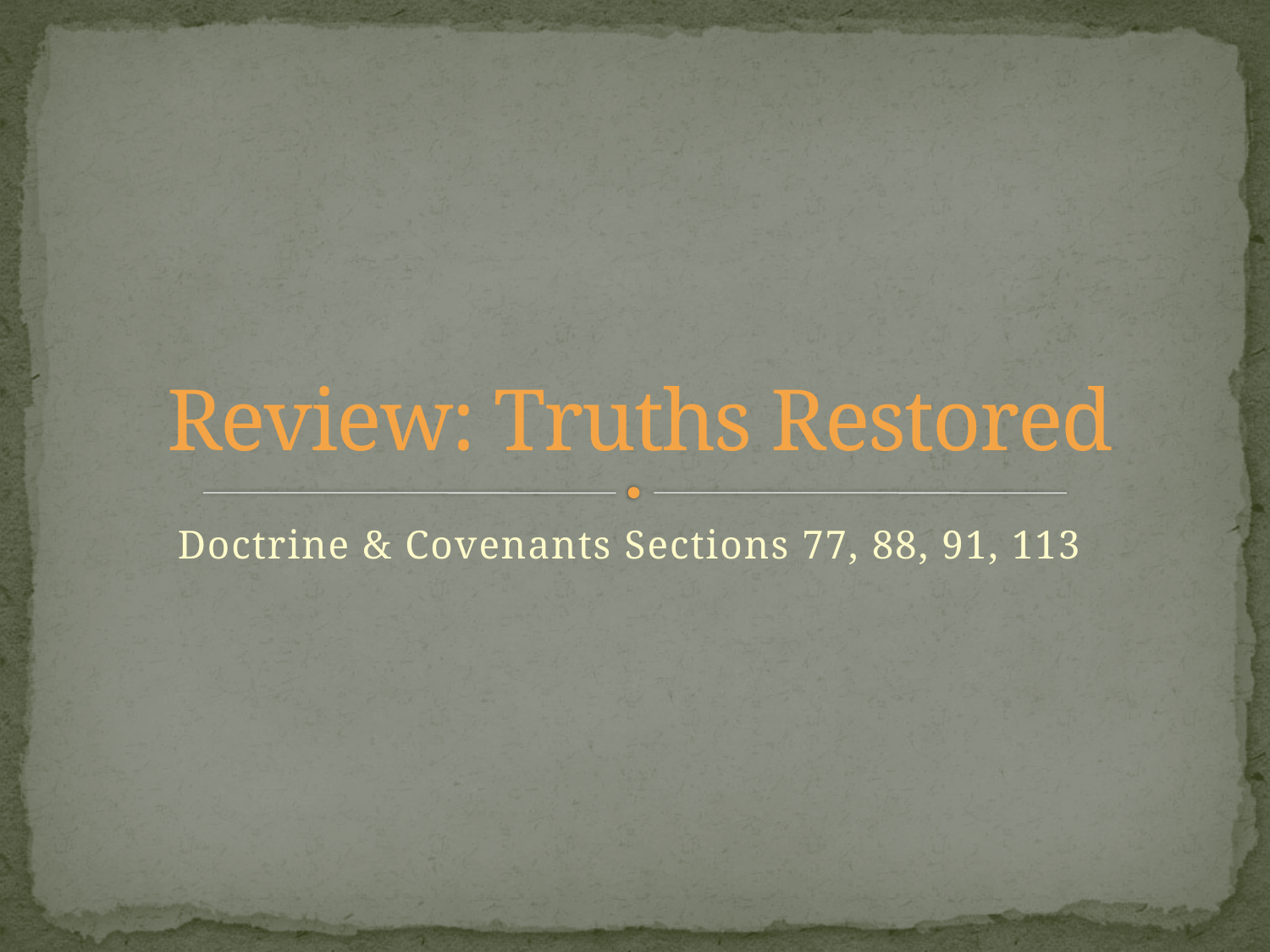

# Review: Truths Restored
Doctrine & Covenants Sections 77, 88, 91, 113